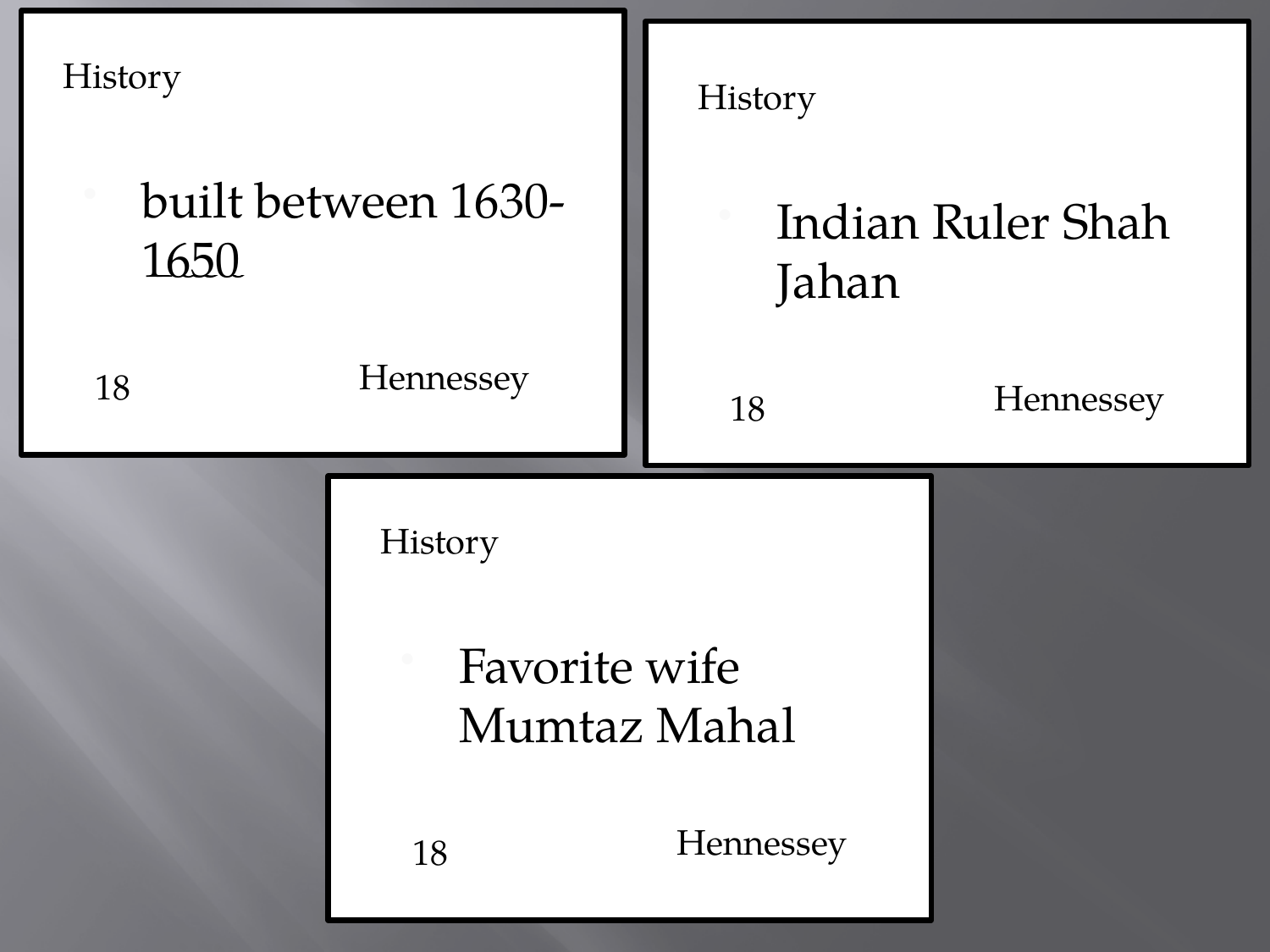

History
History
History
built between 1630-1650
built between 1630-1650
Indian Ruler Shah Jahan
Hennessey
Hennessey
18
Hennessey
18

History
Favorite wife Mumtaz Mahal
Hennessey
18